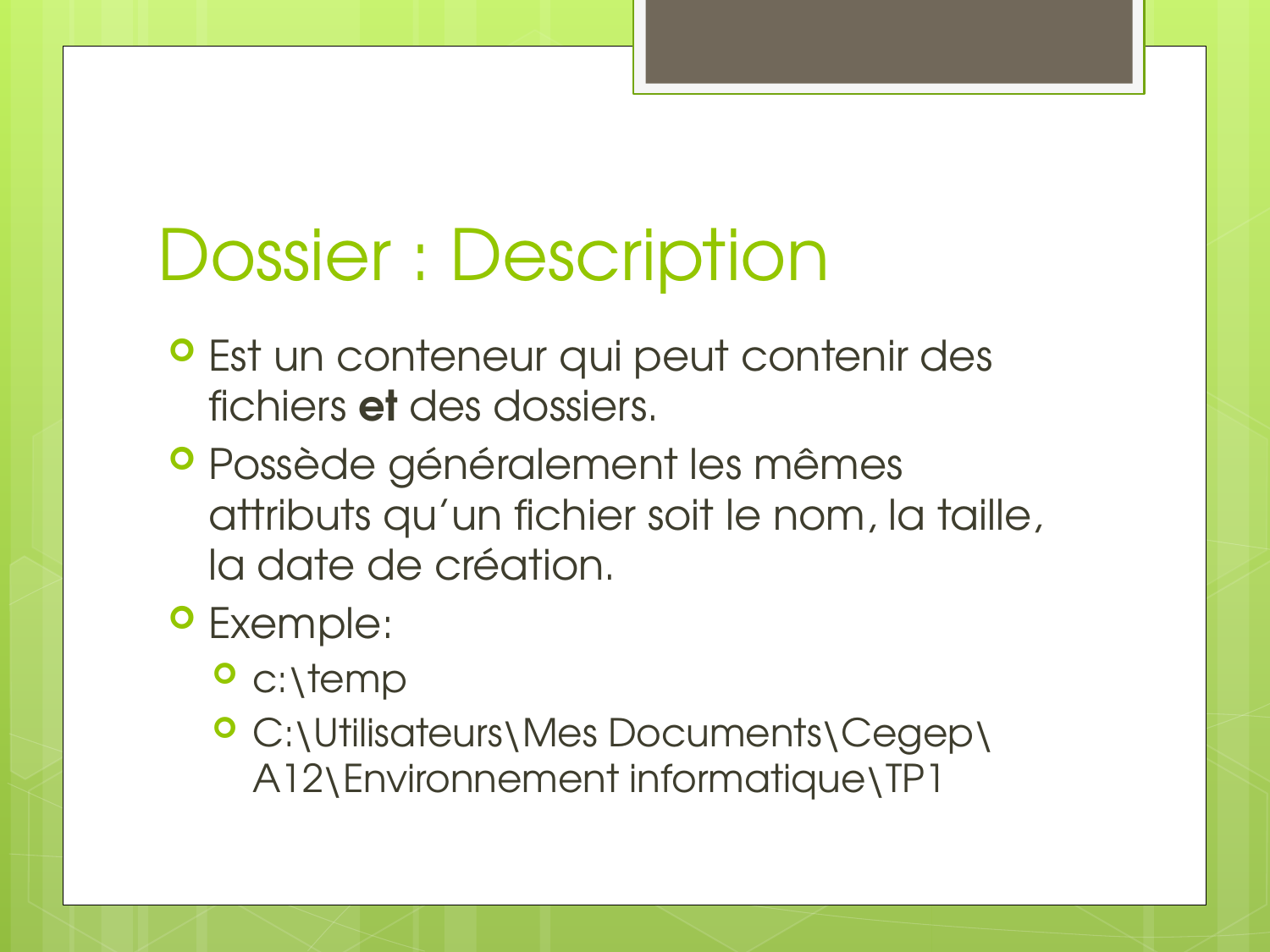

# Dossier : Description
Est un conteneur qui peut contenir des fichiers et des dossiers.
Possède généralement les mêmes attributs qu’un fichier soit le nom, la taille, la date de création.
Exemple:
c:\temp
C:\Utilisateurs\Mes Documents\Cegep\A12\Environnement informatique\TP1